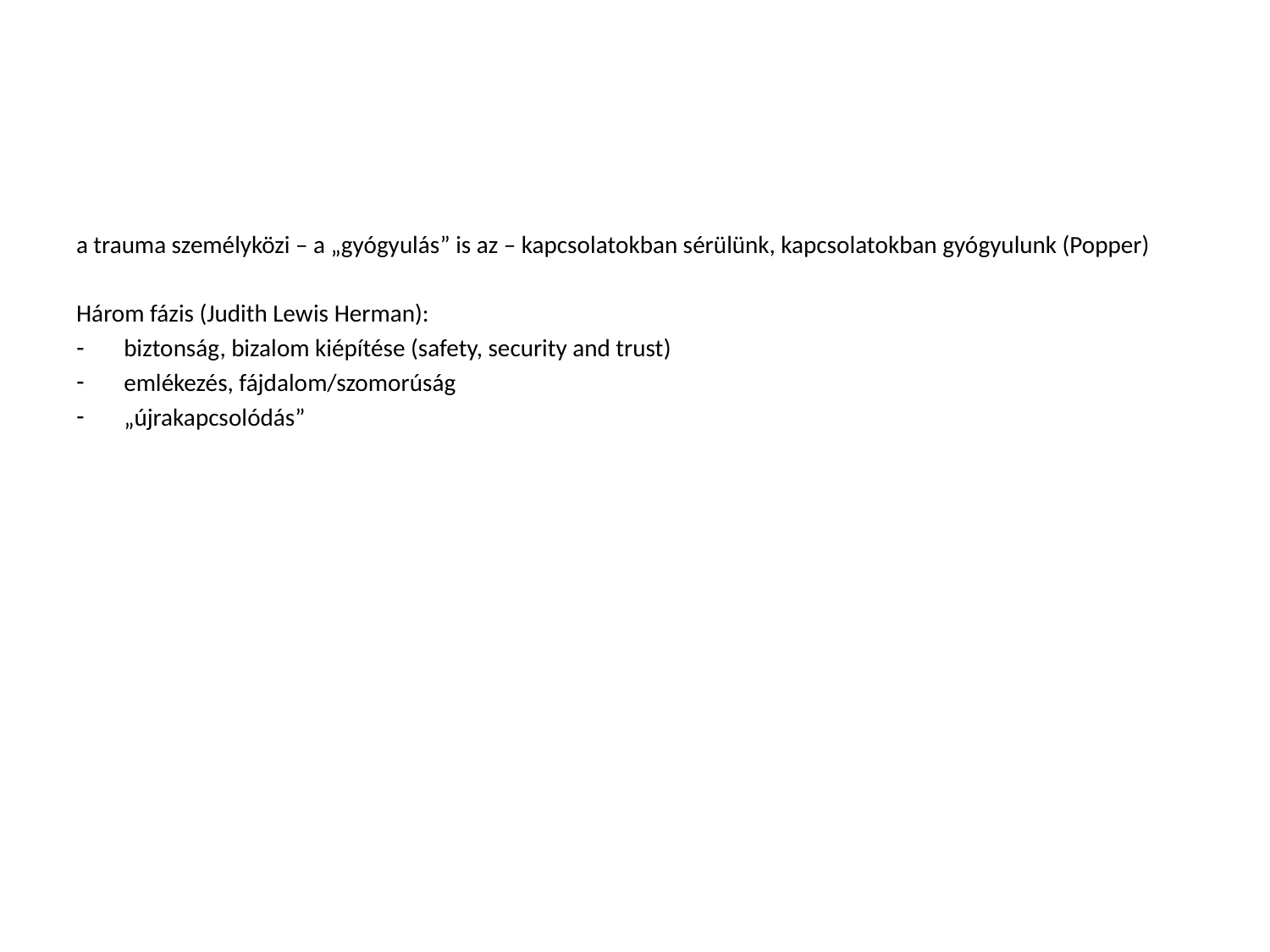

#
a trauma személyközi – a „gyógyulás” is az – kapcsolatokban sérülünk, kapcsolatokban gyógyulunk (Popper)

Három fázis (Judith Lewis Herman):
biztonság, bizalom kiépítése (safety, security and trust)
emlékezés, fájdalom/szomorúság
„újrakapcsolódás”